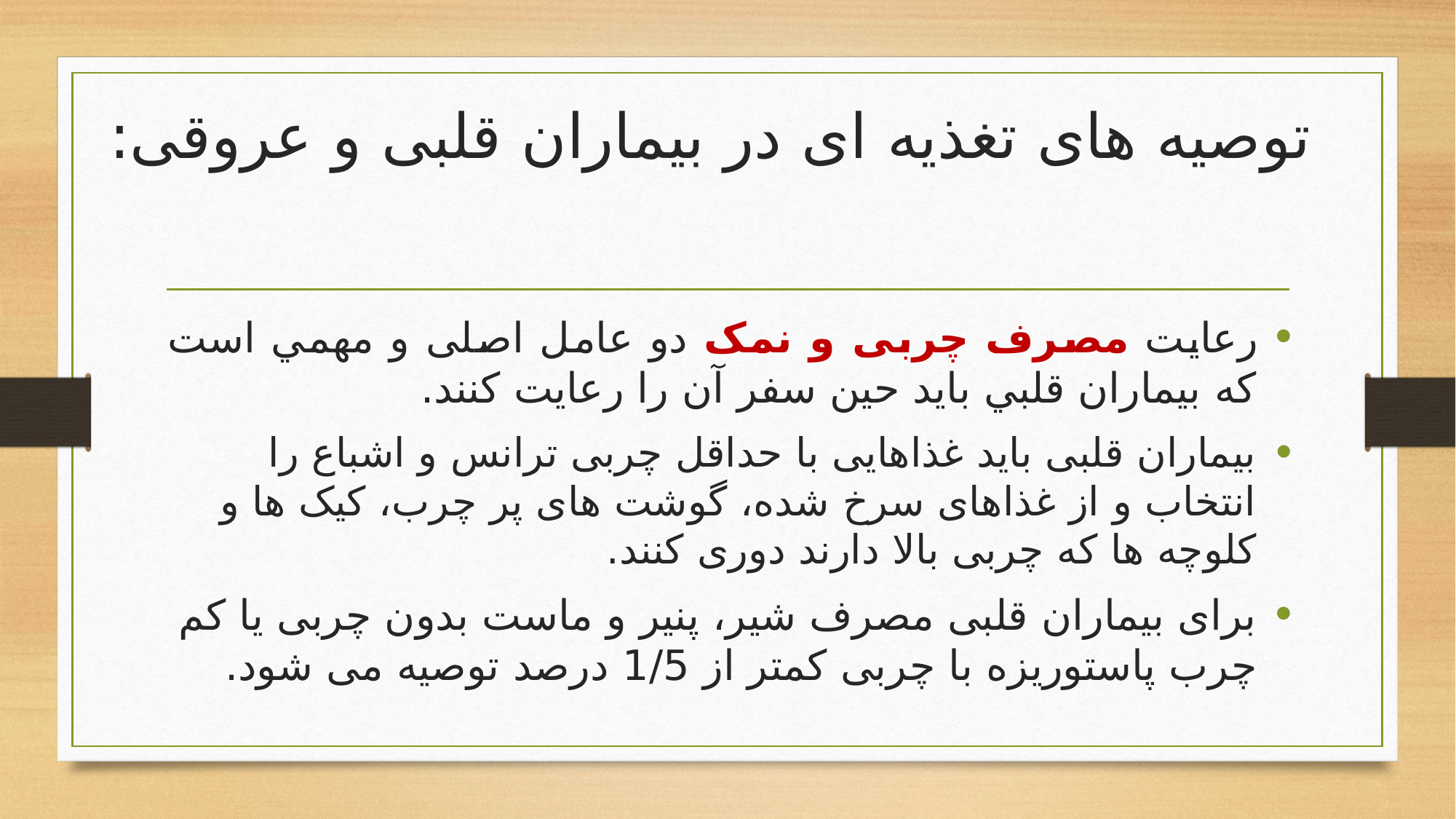

# توصیه های تغذیه ای در بیماران قلبی و عروقی:
رعایت مصرف چربی و نمک دو عامل اصلی و مهمي است که بيماران قلبي بايد حين سفر آن را رعايت کنند.
بیماران قلبی باید غذاهایی با حداقل چربی ترانس و اشباع را انتخاب و از غذاهای سرخ شده، گوشت های پر چرب، کیک ها و کلوچه ها که چربی بالا دارند دوری کنند.
برای بیماران قلبی مصرف شیر، پنیر و ماست بدون چربی یا کم چرب پاستوریزه با چربی کمتر از 1/5 درصد توصیه می شود.